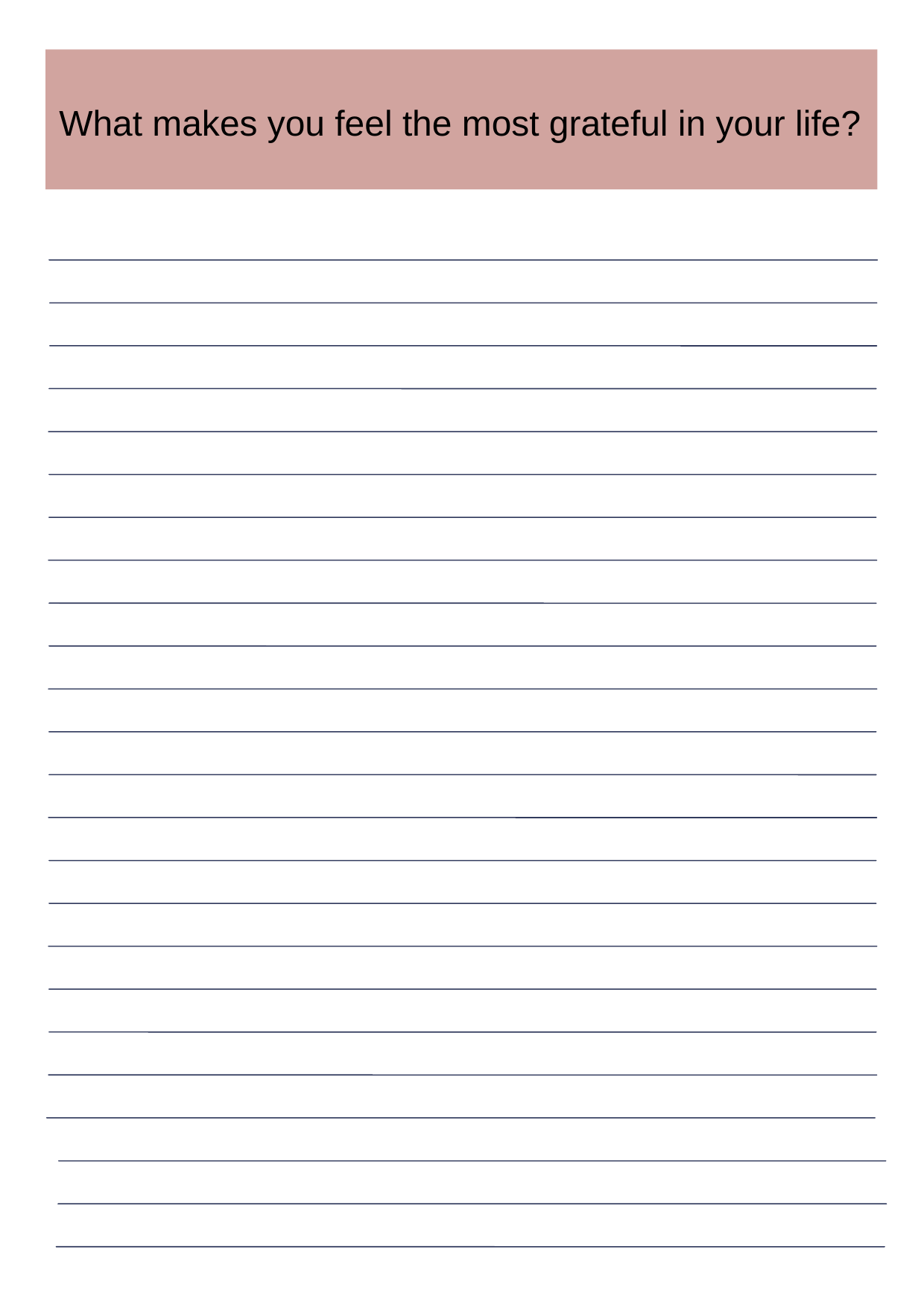

What makes you feel the most grateful in your life?